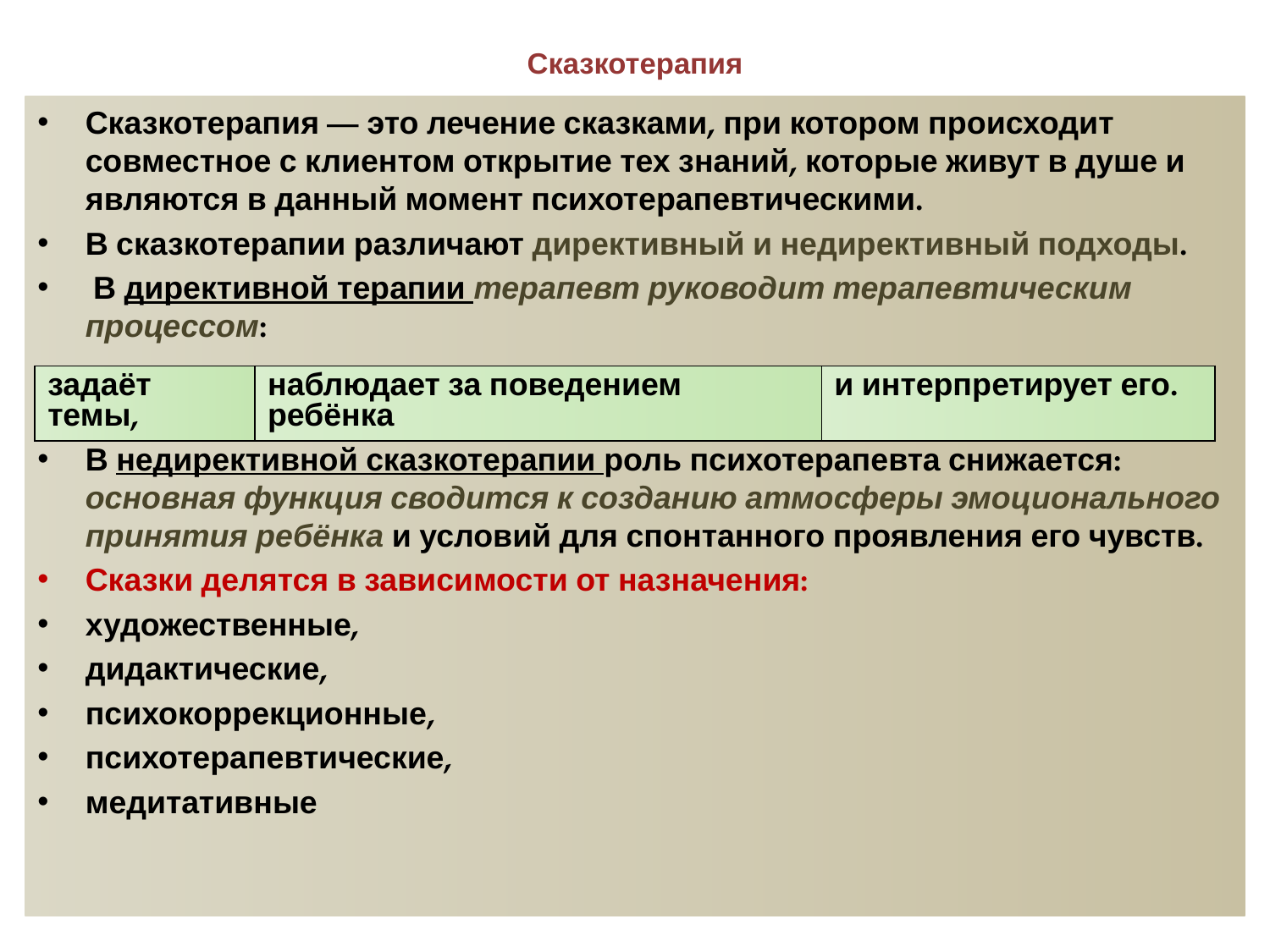

# Сказкотерапия
Сказкотерапия — это лечение сказками, при котором происходит совместное с клиентом открытие тех знаний, которые живут в душе и являются в данный момент психотерапевтическими.
В сказкотерапии различают директивный и недирективный подходы.
 В директивной терапии терапевт руководит терапевтическим процессом:

В недирективной сказкотерапии роль психотерапевта снижается: основная функция сводится к созданию атмосферы эмоционального принятия ребёнка и условий для спонтанного проявления его чувств.
Сказки делятся в зависимости от назначения:
художественные,
дидактические,
психокоррекционные,
психотерапевтические,
медитативные

| задаёт темы, | наблюдает за поведением ребёнка | и интерпретирует его. |
| --- | --- | --- |